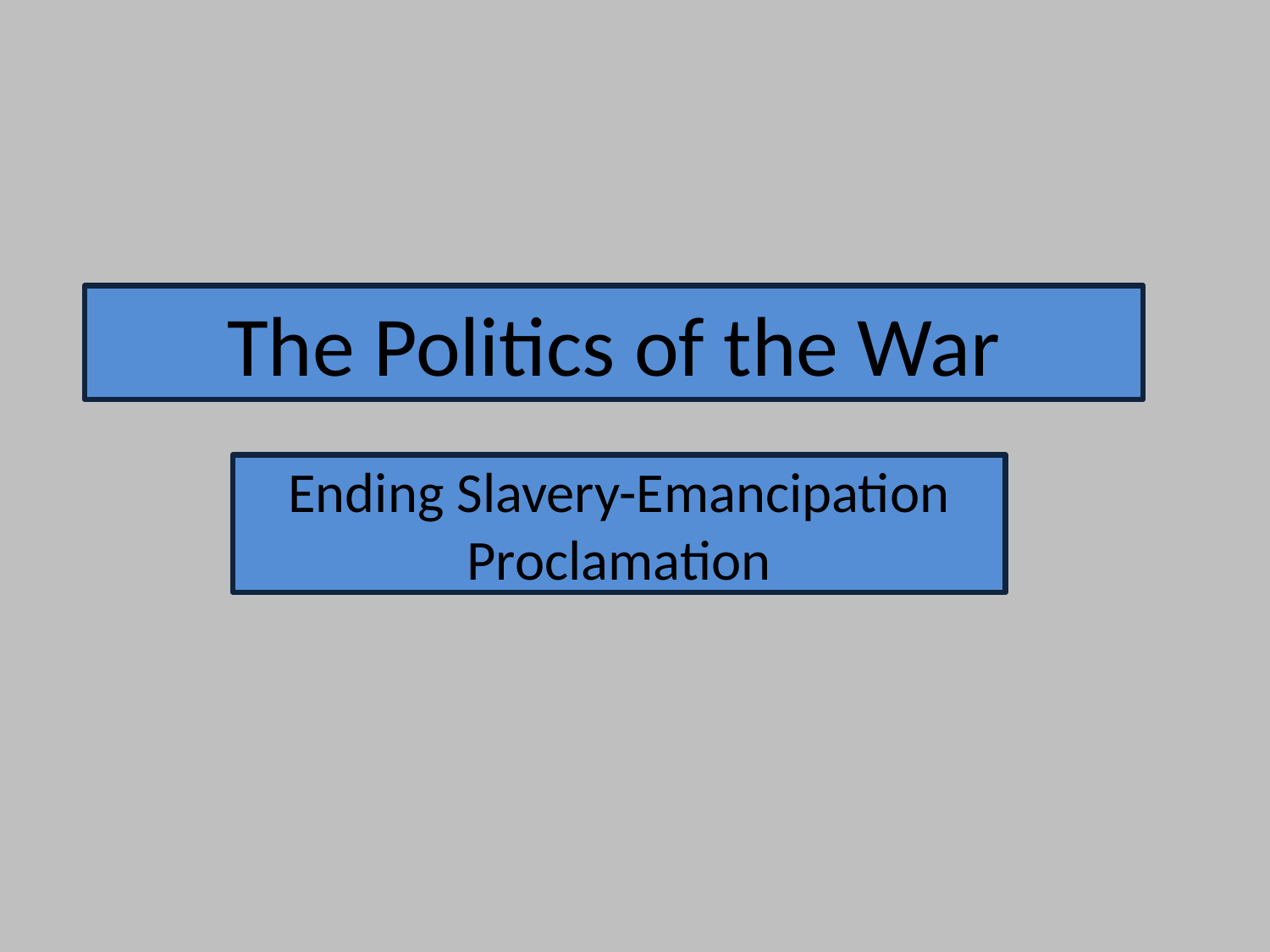

The Politics of the War
# Ending Slavery-Emancipation Proclamation